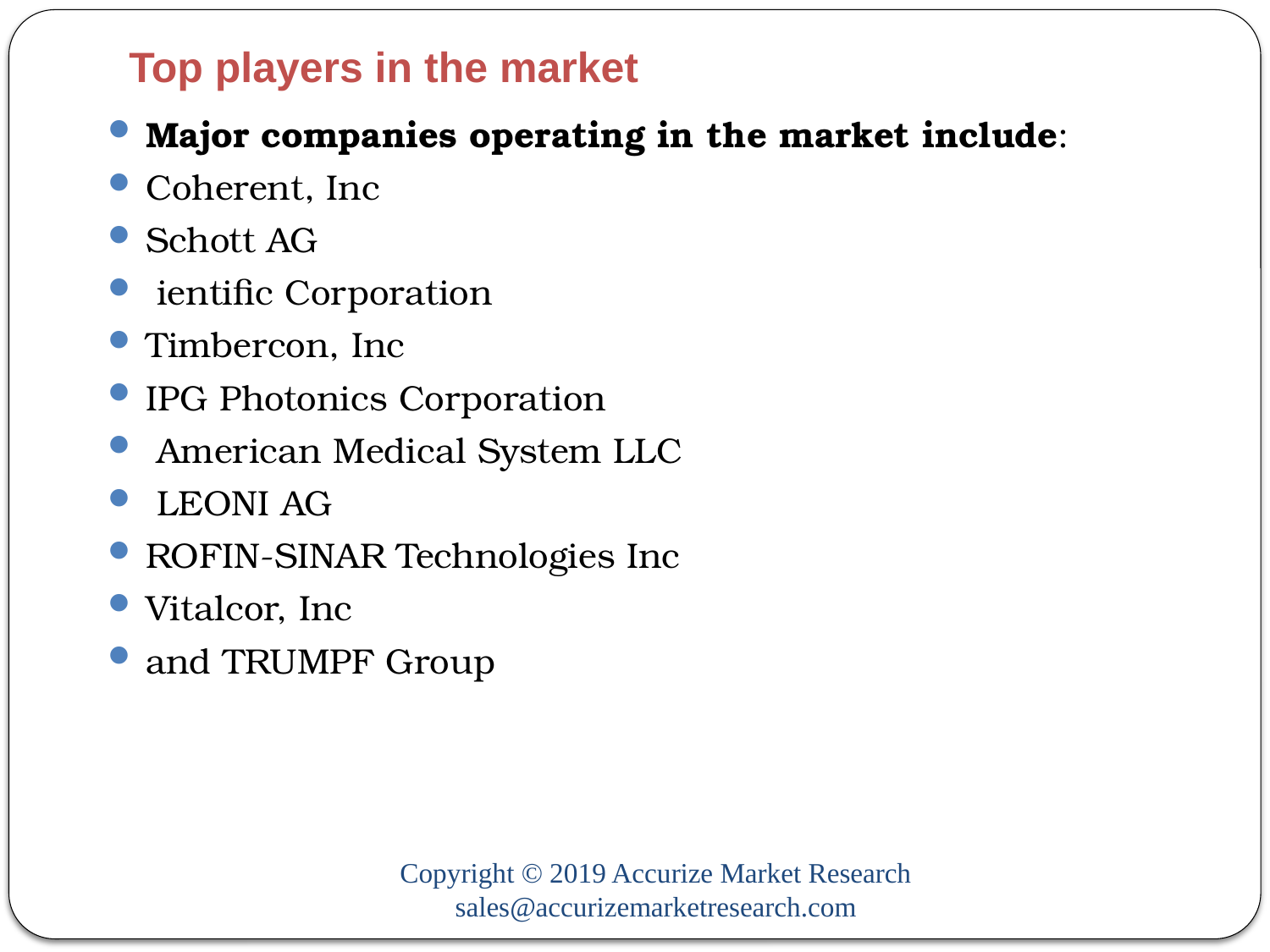

# Top players in the market
Major companies operating in the market include:
Coherent, Inc
Schott AG
 ientific Corporation
Timbercon, Inc
IPG Photonics Corporation
 American Medical System LLC
 LEONI AG
ROFIN-SINAR Technologies Inc
Vitalcor, Inc
and TRUMPF Group
Copyright © 2019 Accurize Market Research sales@accurizemarketresearch.com